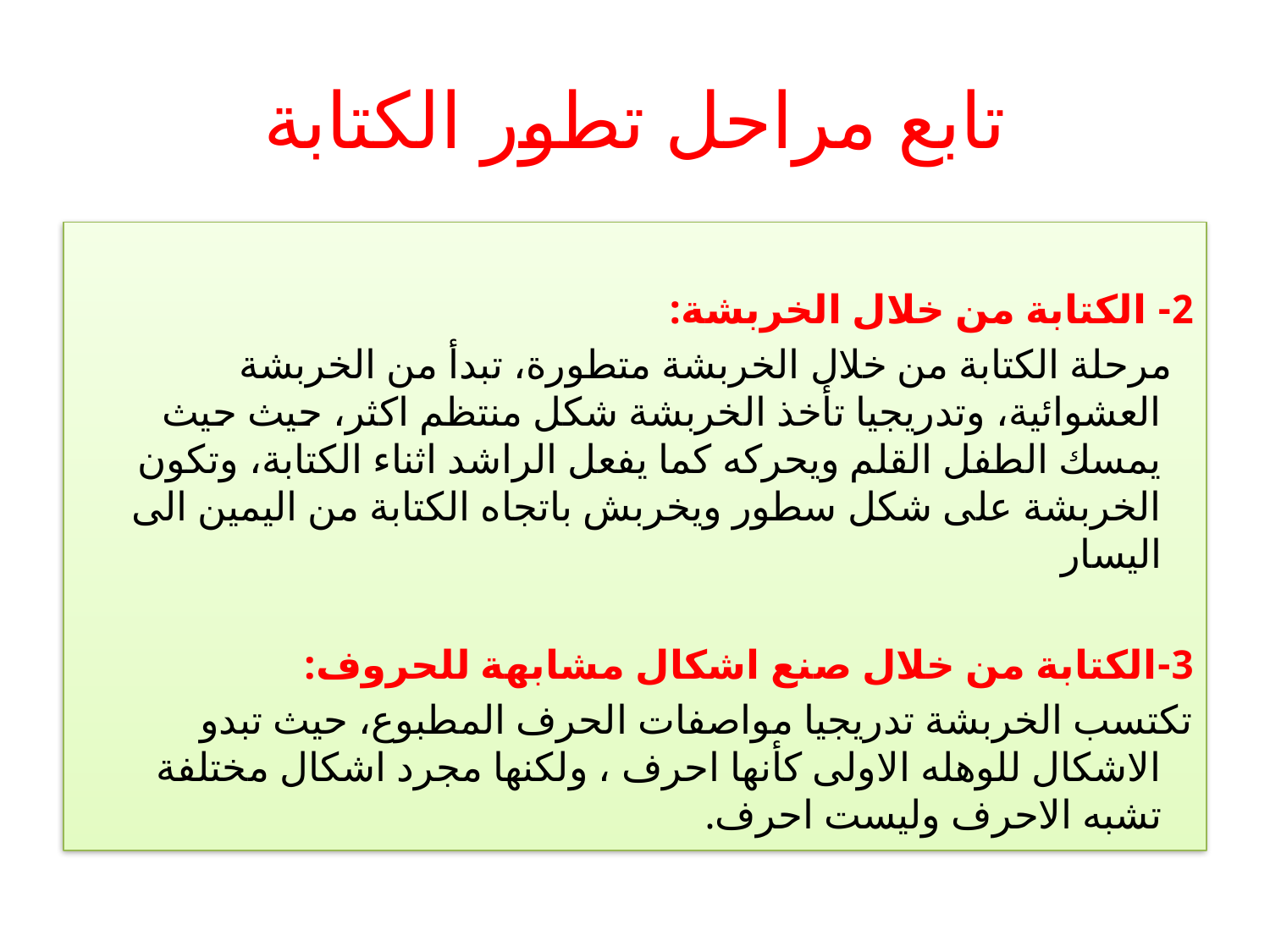

# تابع مراحل تطور الكتابة

2- الكتابة من خلال الخربشة:
  مرحلة الكتابة من خلال الخربشة متطورة، تبدأ من الخربشة العشوائية، وتدريجيا تأخذ الخربشة شكل منتظم اكثر، حيث حيث يمسك الطفل القلم ويحركه كما يفعل الراشد اثناء الكتابة، وتكون الخربشة على شكل سطور ويخربش باتجاه الكتابة من اليمين الى اليسار

3-الكتابة من خلال صنع اشكال مشابهة للحروف:
تكتسب الخربشة تدريجيا مواصفات الحرف المطبوع، حيث تبدو الاشكال للوهله الاولى كأنها احرف ، ولكنها مجرد اشكال مختلفة تشبه الاحرف وليست احرف.